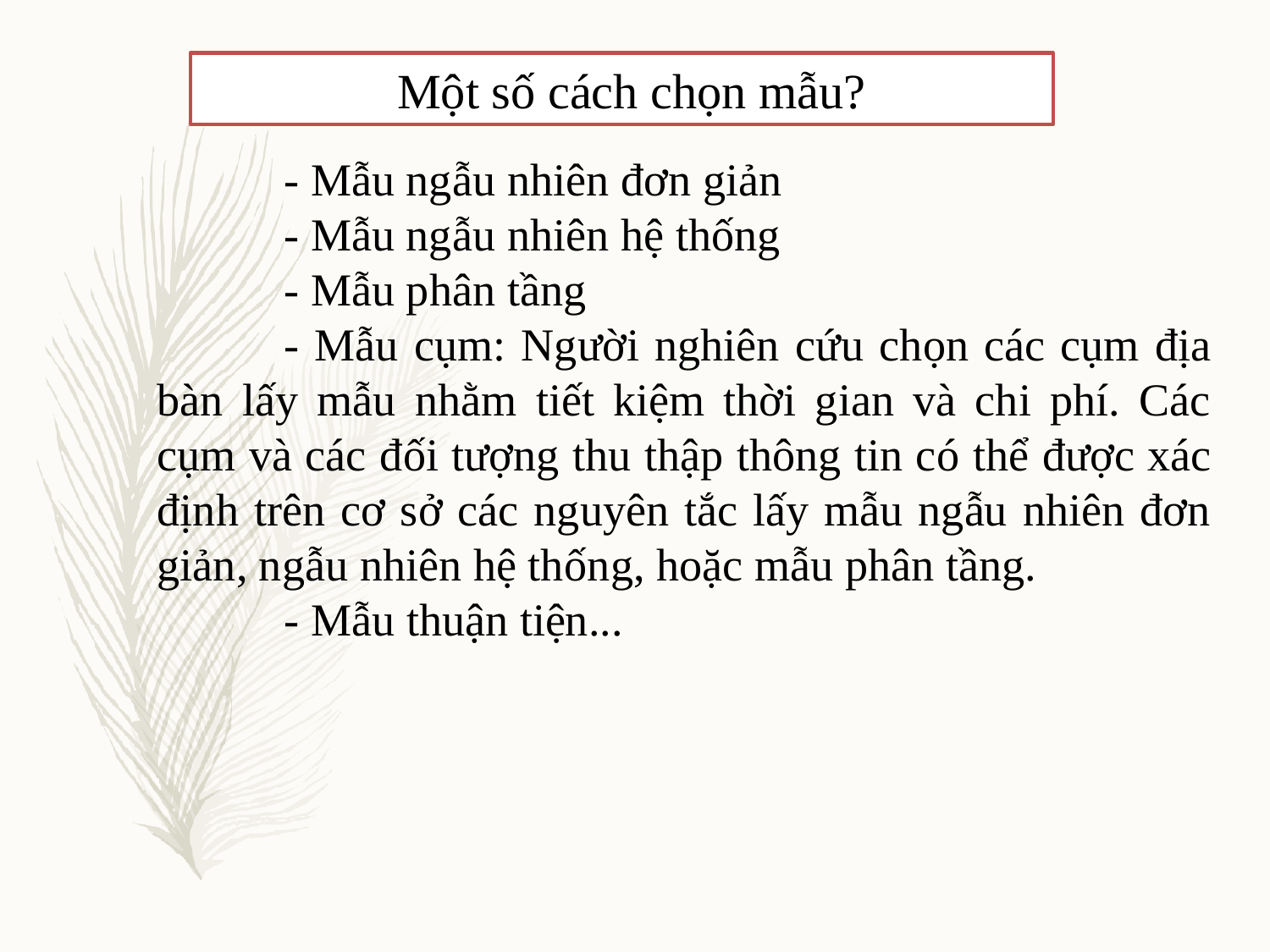

Một số cách chọn mẫu?

	- Mẫu ngẫu nhiên đơn giản
	- Mẫu ngẫu nhiên hệ thống
	- Mẫu phân tầng
	- Mẫu cụm: Người nghiên cứu chọn các cụm địa bàn lấy mẫu nhằm tiết kiệm thời gian và chi phí. Các cụm và các đối tượng thu thập thông tin có thể được xác định trên cơ sở các nguyên tắc lấy mẫu ngẫu nhiên đơn giản, ngẫu nhiên hệ thống, hoặc mẫu phân tầng.
	- Mẫu thuận tiện...